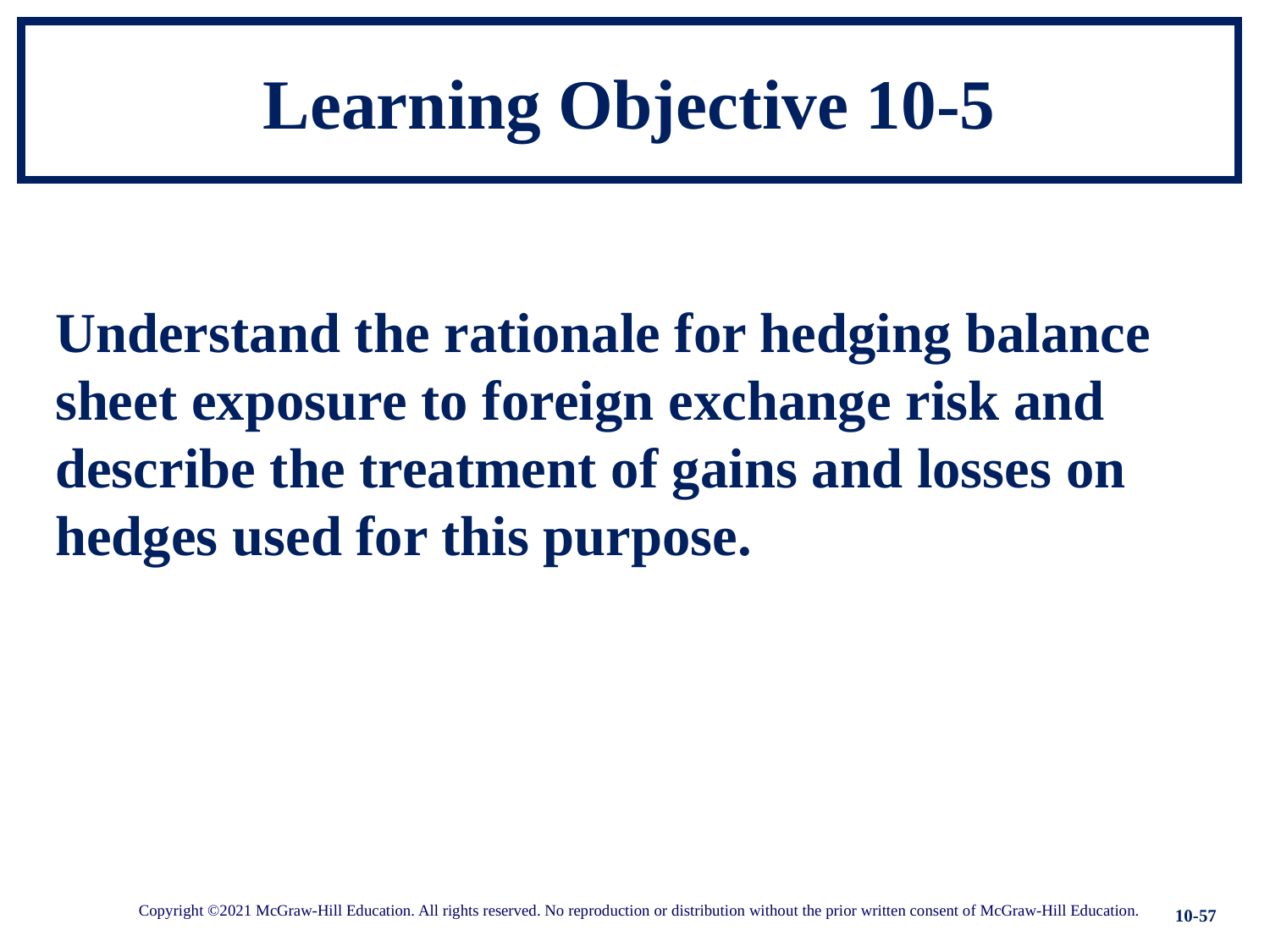

# Learning Objective 10-5

Understand the rationale for hedging balance sheet exposure to foreign exchange risk and describe the treatment of gains and losses on hedges used for this purpose.

10-57
Copyright ©2021 McGraw-Hill Education. All rights reserved. No reproduction or distribution without the prior written consent of McGraw-Hill Education.